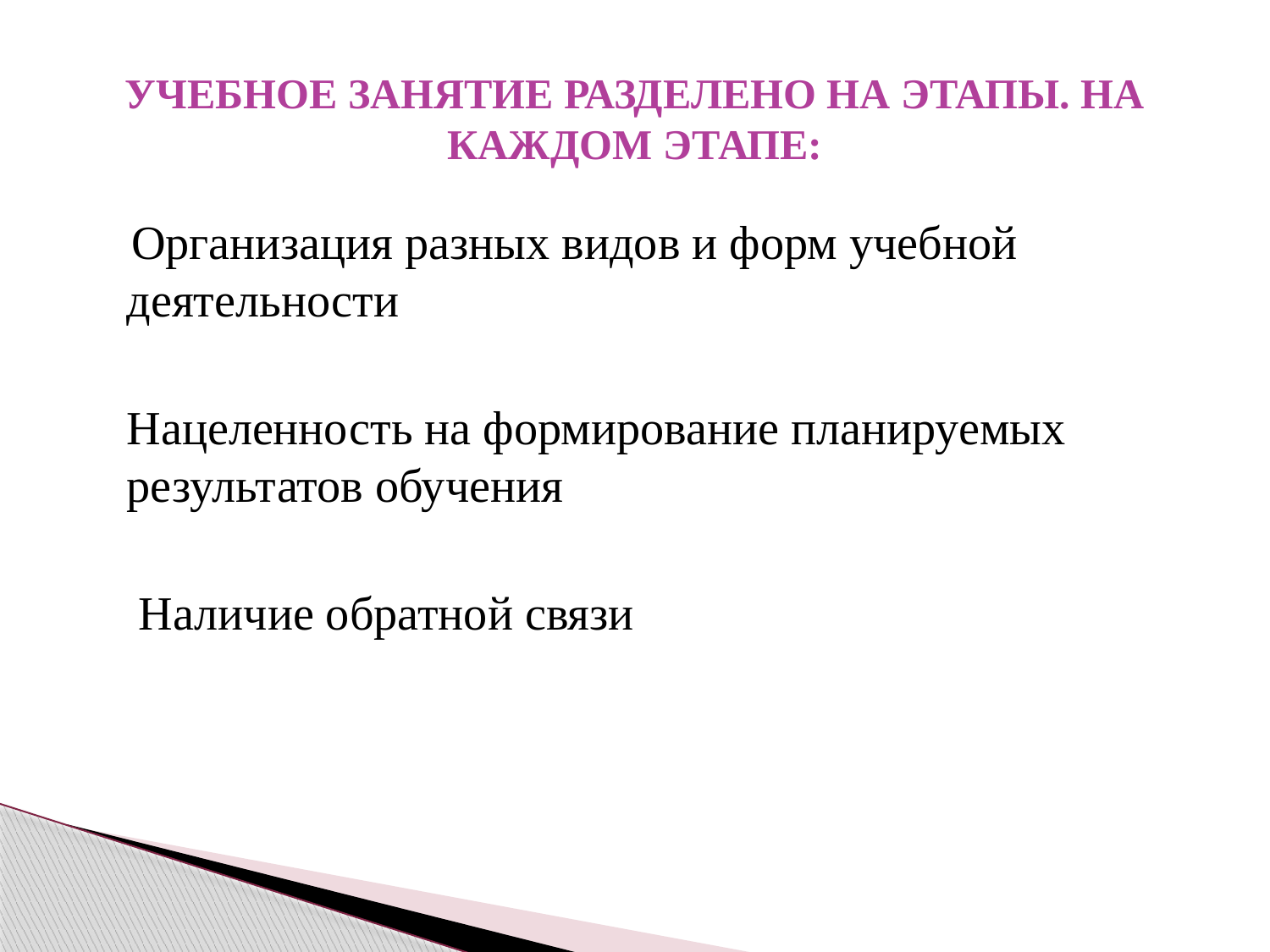

# УЧЕБНОЕ ЗАНЯТИЕ РАЗДЕЛЕНО НА ЭТАПЫ. НА КАЖДОМ ЭТАПЕ:
   Организация разных видов и форм учебной деятельности

   Нацеленность на формирование планируемых результатов обучения

    Наличие обратной связи